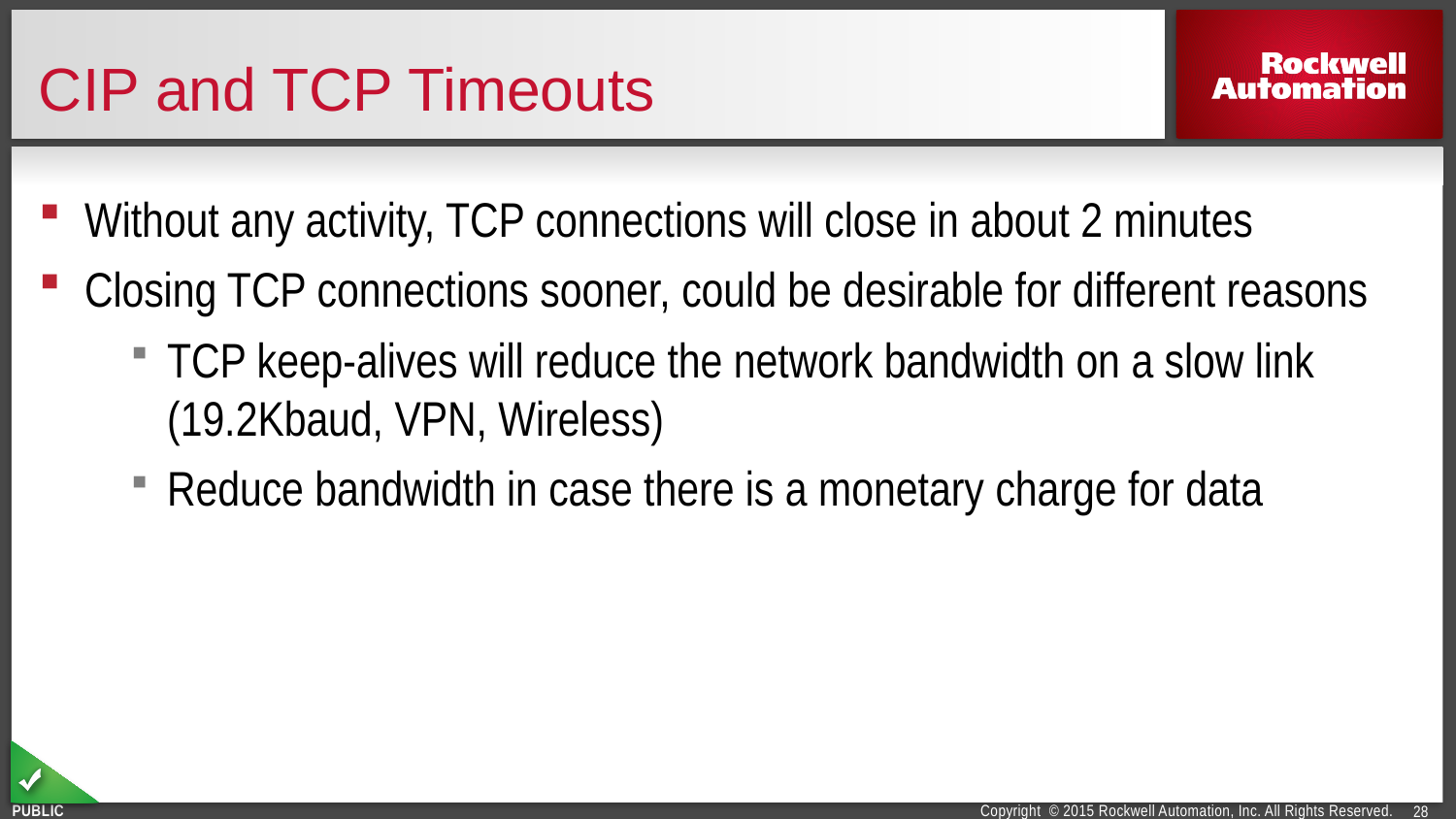

# CIP and TCP Timeouts
Without any activity, TCP connections will close in about 2 minutes
Closing TCP connections sooner, could be desirable for different reasons
TCP keep-alives will reduce the network bandwidth on a slow link (19.2Kbaud, VPN, Wireless)
Reduce bandwidth in case there is a monetary charge for data

28